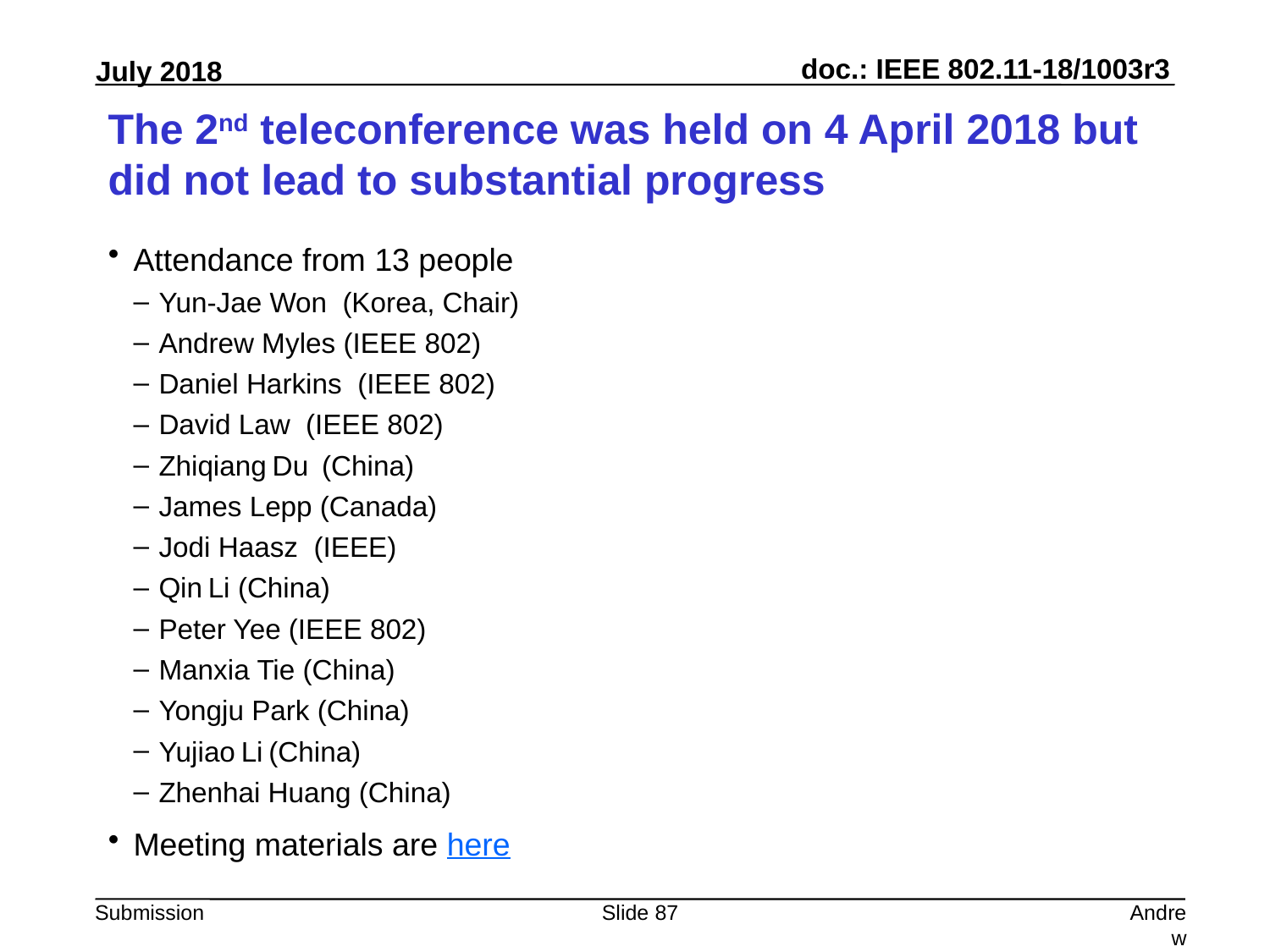

# The 2nd teleconference was held on 4 April 2018 but did not lead to substantial progress
Attendance from 13 people
Yun-Jae Won  (Korea, Chair)
Andrew Myles (IEEE 802)
Daniel Harkins  (IEEE 802)
David Law  (IEEE 802)
Zhiqiang Du  (China)
James Lepp (Canada)
Jodi Haasz  (IEEE)
Qin Li (China)
Peter Yee (IEEE 802)
Manxia Tie (China)
Yongju Park (China)
Yujiao Li (China)
Zhenhai Huang (China)
Meeting materials are here
Slide 87
Andrew Myles, Cisco